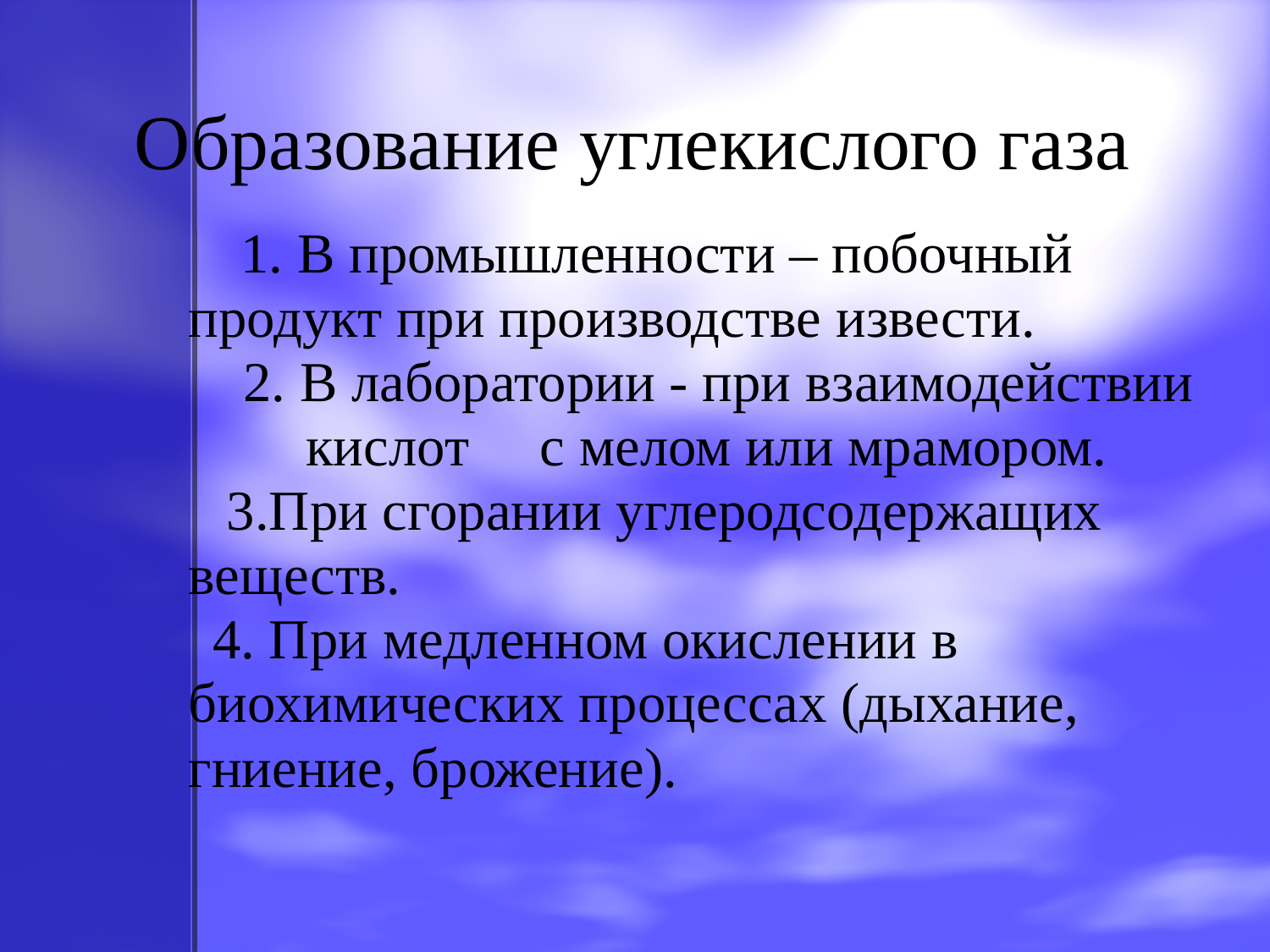

1. В промышленности – побочный    продукт при производстве извести.
     2. В лаборатории - при взаимодействии кислот     с мелом или мрамором.
      3.При сгорании углеродсодержащих веществ.
     4. При медленном окислении в биохимических процессах (дыхание, гниение, брожение).
# Образование углекислого газа